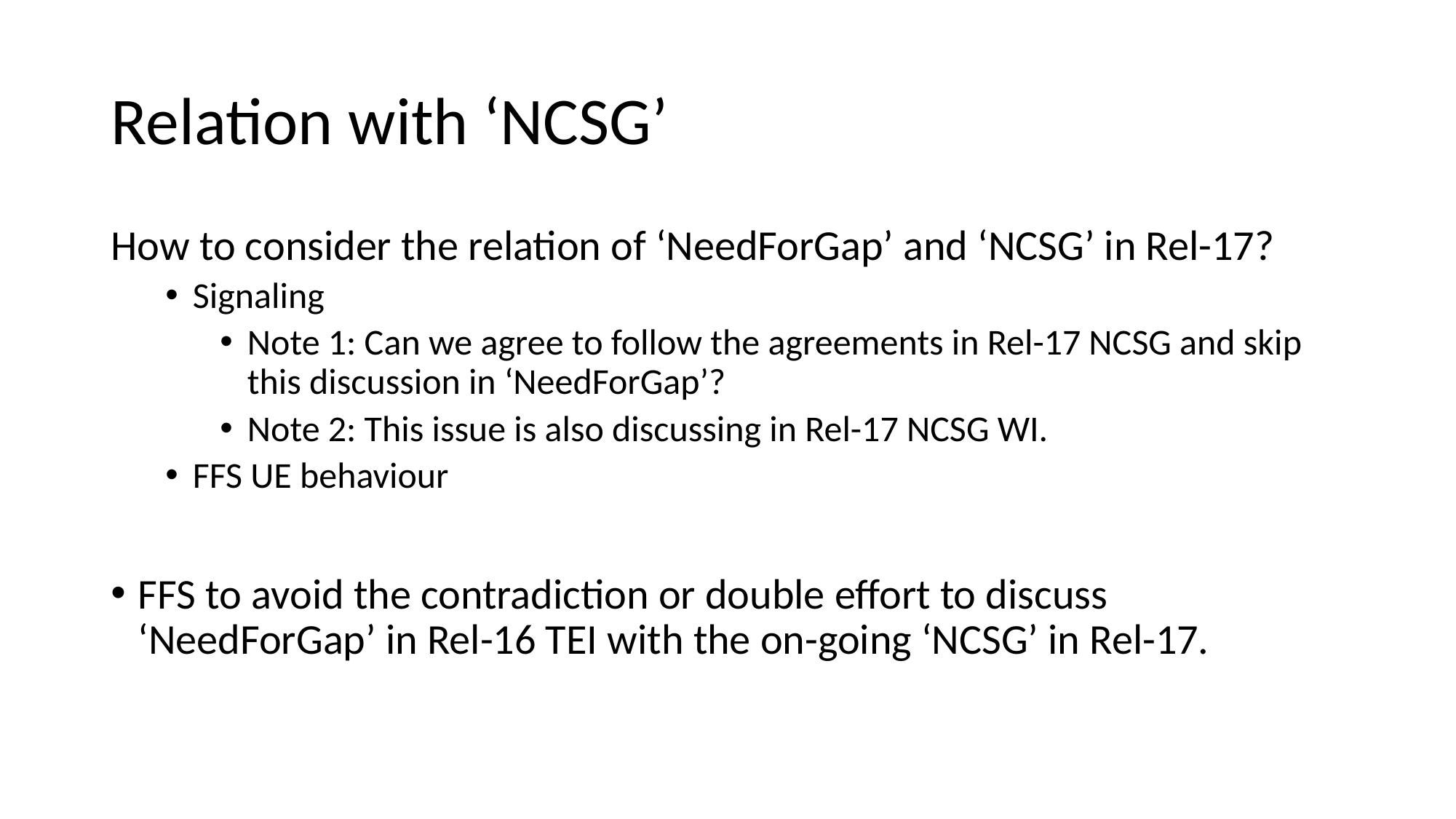

# Relation with ‘NCSG’
How to consider the relation of ‘NeedForGap’ and ‘NCSG’ in Rel-17?
Signaling
Note 1: Can we agree to follow the agreements in Rel-17 NCSG and skip this discussion in ‘NeedForGap’?
Note 2: This issue is also discussing in Rel-17 NCSG WI.
FFS UE behaviour

FFS to avoid the contradiction or double effort to discuss ‘NeedForGap’ in Rel-16 TEI with the on-going ‘NCSG’ in Rel-17.